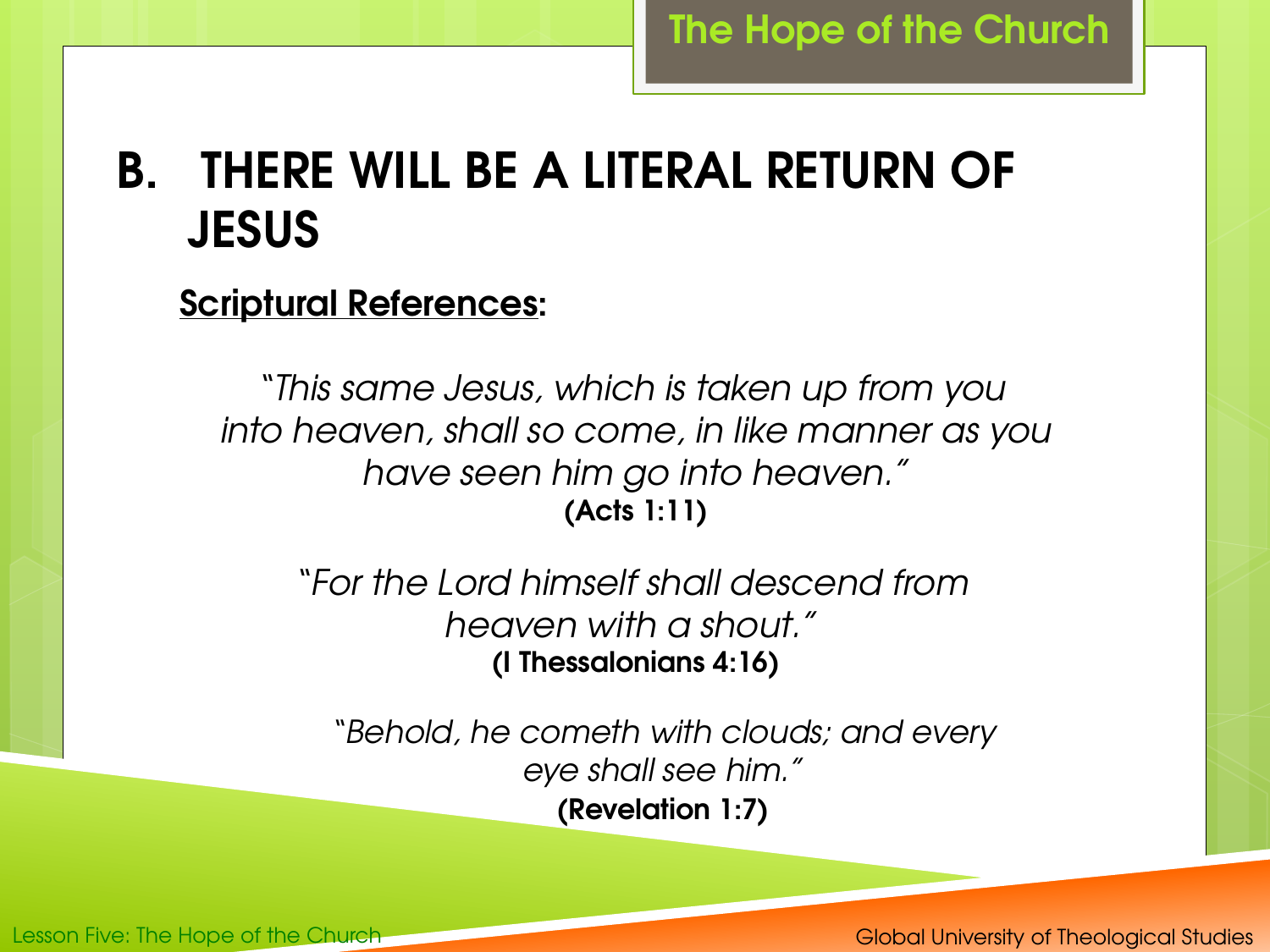

The Hope of the Church
 THERE WILL BE A LITERAL RETURN OF JESUS

Scriptural References:

“This same Jesus, which is taken up from you
into heaven, shall so come, in like manner as you
 have seen him go into heaven.”
(Acts 1:11)

“For the Lord himself shall descend from
heaven with a shout.”
(I Thessalonians 4:16)

“Behold, he cometh with clouds; and every
eye shall see him.”
(Revelation 1:7)

Lesson Five: The Hope of the Church
 Global University of Theological Studies